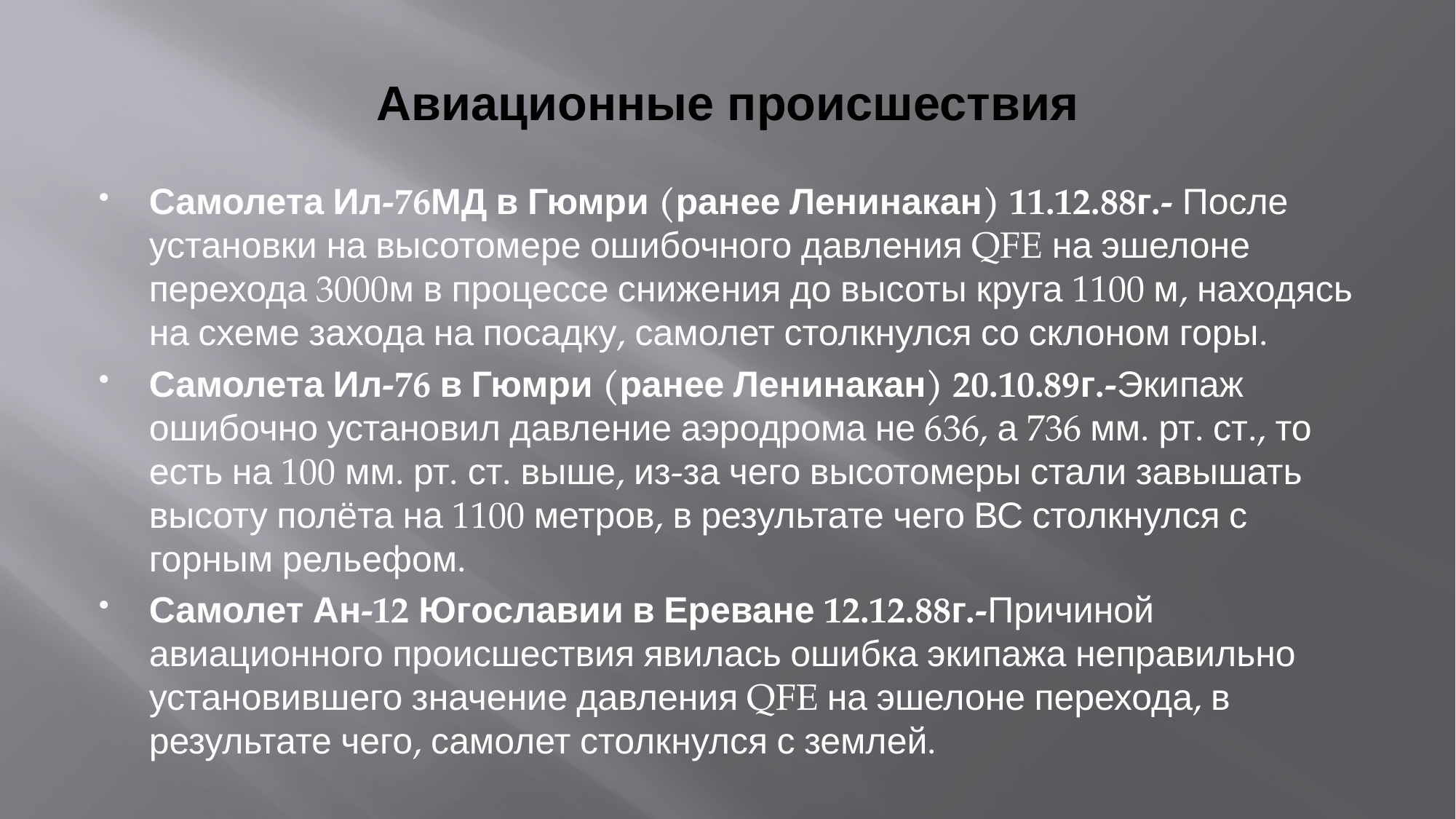

# Авиационные происшествия
Самолета Ил-76МД в Гюмри (ранее Ленинакан) 11.12.88г.- После установки на высотомере ошибочного давления QFE на эшелоне перехода 3000м в процессе снижения до высоты круга 1100 м, находясь на схеме захода на посадку, самолет столкнулся со склоном горы.
Самолета Ил-76 в Гюмри (ранее Ленинакан) 20.10.89г.-Экипаж ошибочно установил давление аэродрома не 636, а 736 мм. рт. ст., то есть на 100 мм. рт. ст. выше, из-за чего высотомеры стали завышать высоту полёта на 1100 метров, в результате чего ВС столкнулся с горным рельефом.
Самолет Ан-12 Югославии в Ереване 12.12.88г.-Причиной авиационного происшествия явилась ошибка экипажа неправильно установившего значение давления QFE на эшелоне перехода, в результате чего, самолет столкнулся с землей.